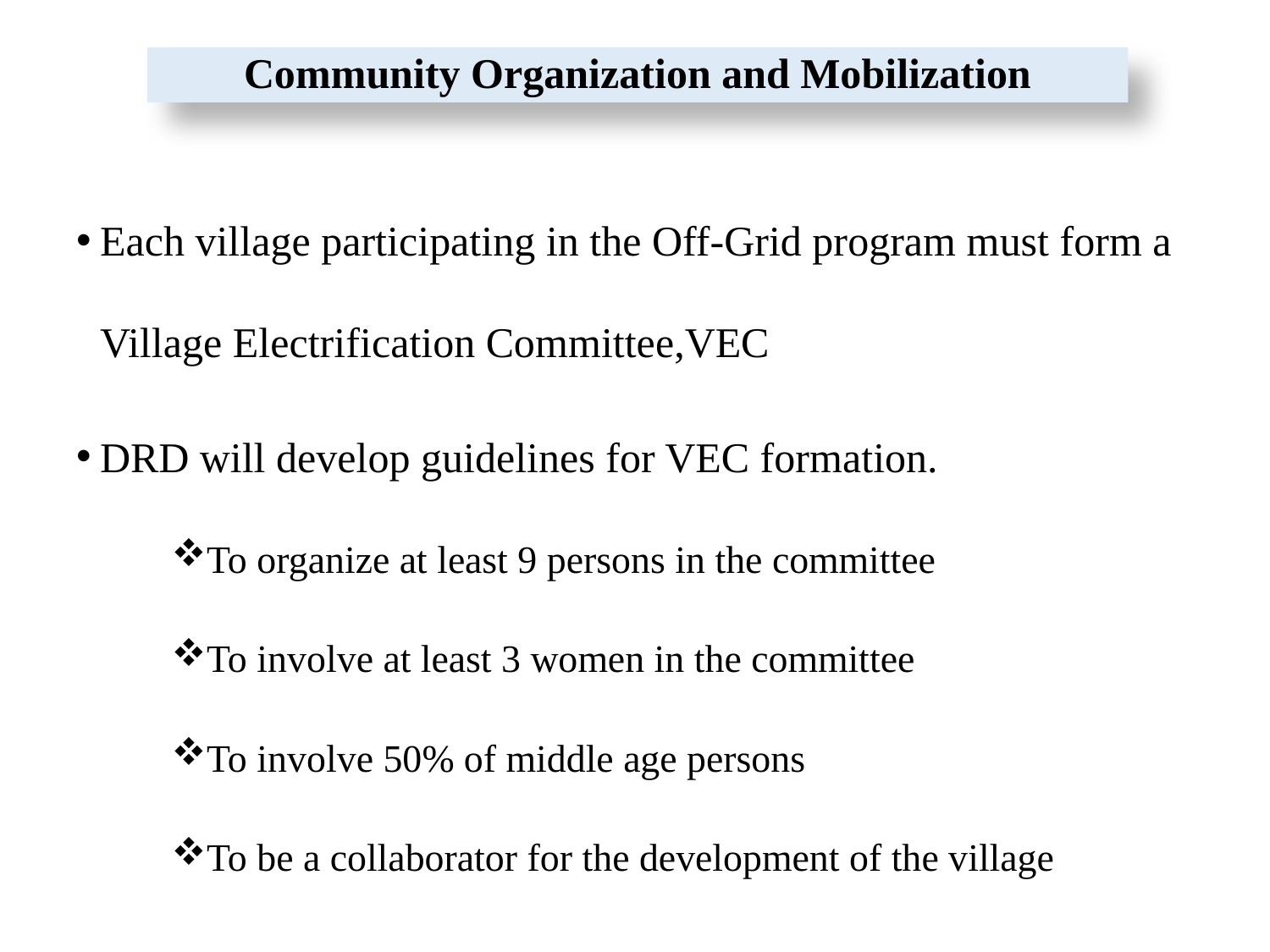

#
Community Organization and Mobilization
Each village participating in the Off-Grid program must form a Village Electrification Committee,VEC
DRD will develop guidelines for VEC formation.
To organize at least 9 persons in the committee
To involve at least 3 women in the committee
To involve 50% of middle age persons
To be a collaborator for the development of the village